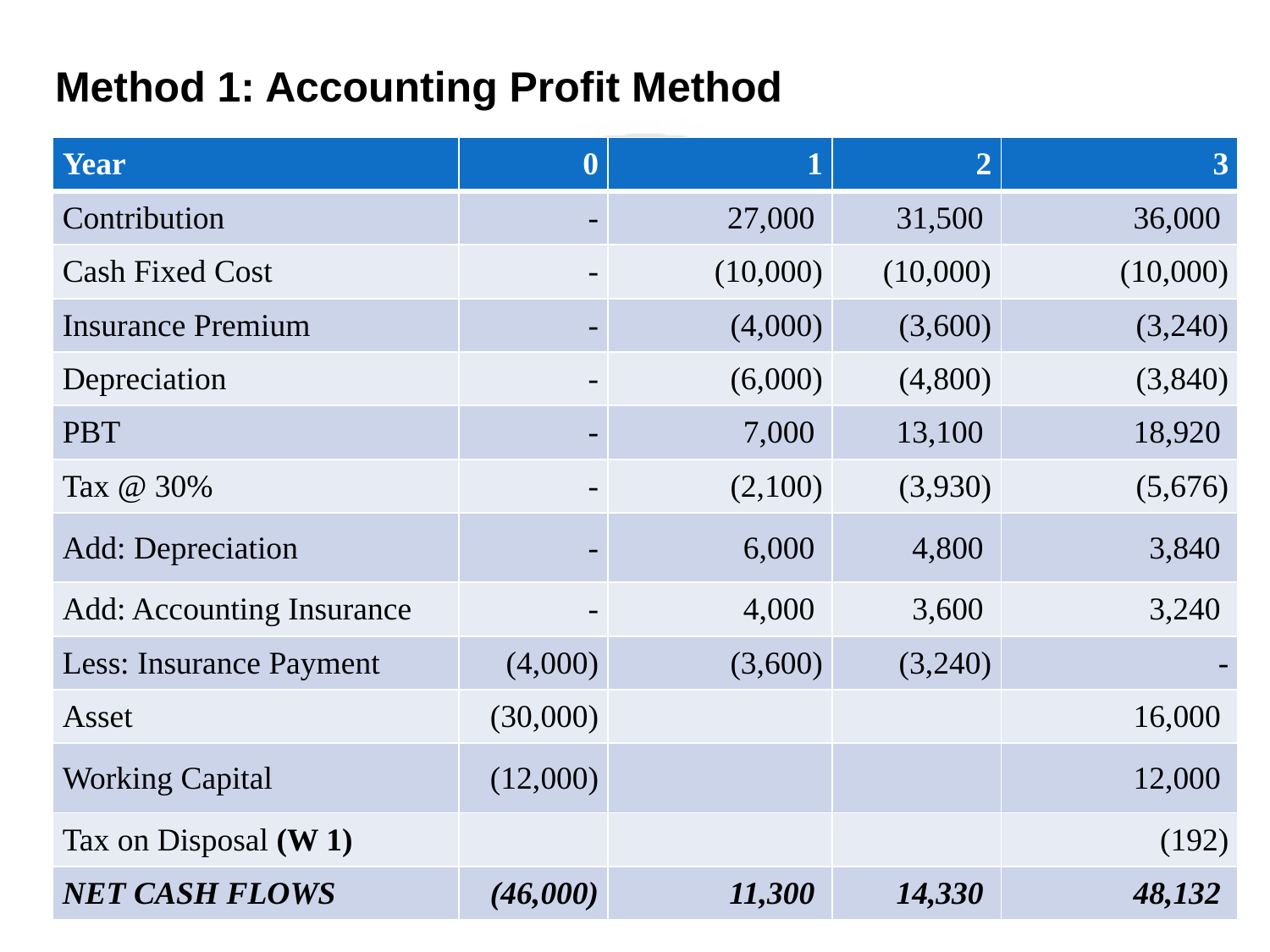

# Method 1: Accounting Profit Method
| Year | 0 | 1 | 2 | 3 |
| --- | --- | --- | --- | --- |
| Contribution | - | 27,000 | 31,500 | 36,000 |
| Cash Fixed Cost | - | (10,000) | (10,000) | (10,000) |
| Insurance Premium | - | (4,000) | (3,600) | (3,240) |
| Depreciation | - | (6,000) | (4,800) | (3,840) |
| PBT | - | 7,000 | 13,100 | 18,920 |
| Tax @ 30% | - | (2,100) | (3,930) | (5,676) |
| Add: Depreciation | - | 6,000 | 4,800 | 3,840 |
| Add: Accounting Insurance | - | 4,000 | 3,600 | 3,240 |
| Less: Insurance Payment | (4,000) | (3,600) | (3,240) | - |
| Asset | (30,000) |  |  | 16,000 |
| Working Capital | (12,000) |  |  | 12,000 |
| Tax on Disposal (W 1) |  |  |  | (192) |
| NET CASH FLOWS | (46,000) | 11,300 | 14,330 | 48,132 |
EXAMPLE: VARIOUS TAX TREATMENTS